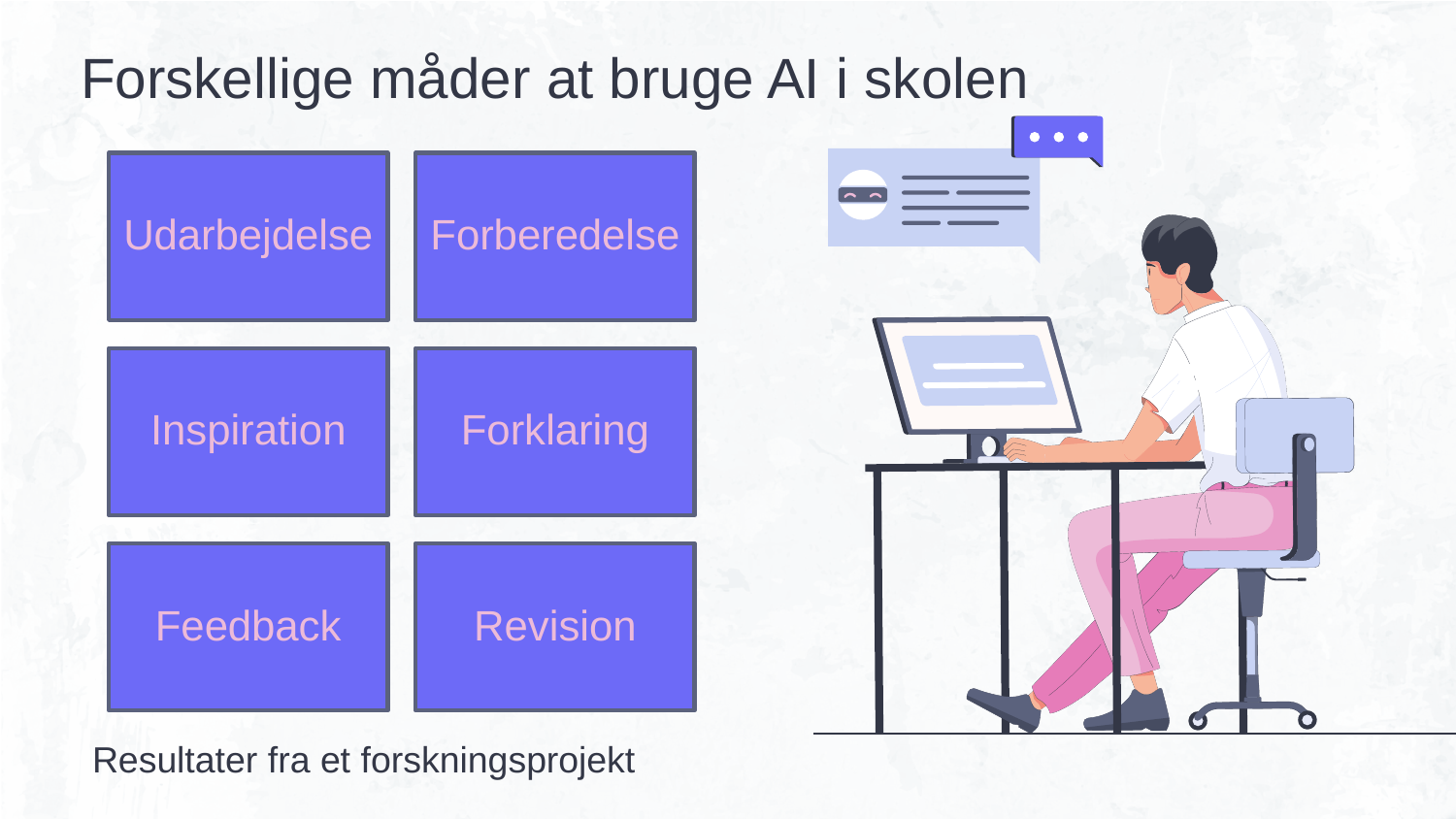

# Forskellige måder at bruge AI i skolen

Udarbejdelse
Forberedelse
Inspiration
Forklaring
Feedback
Revision
Resultater fra et forskningsprojekt